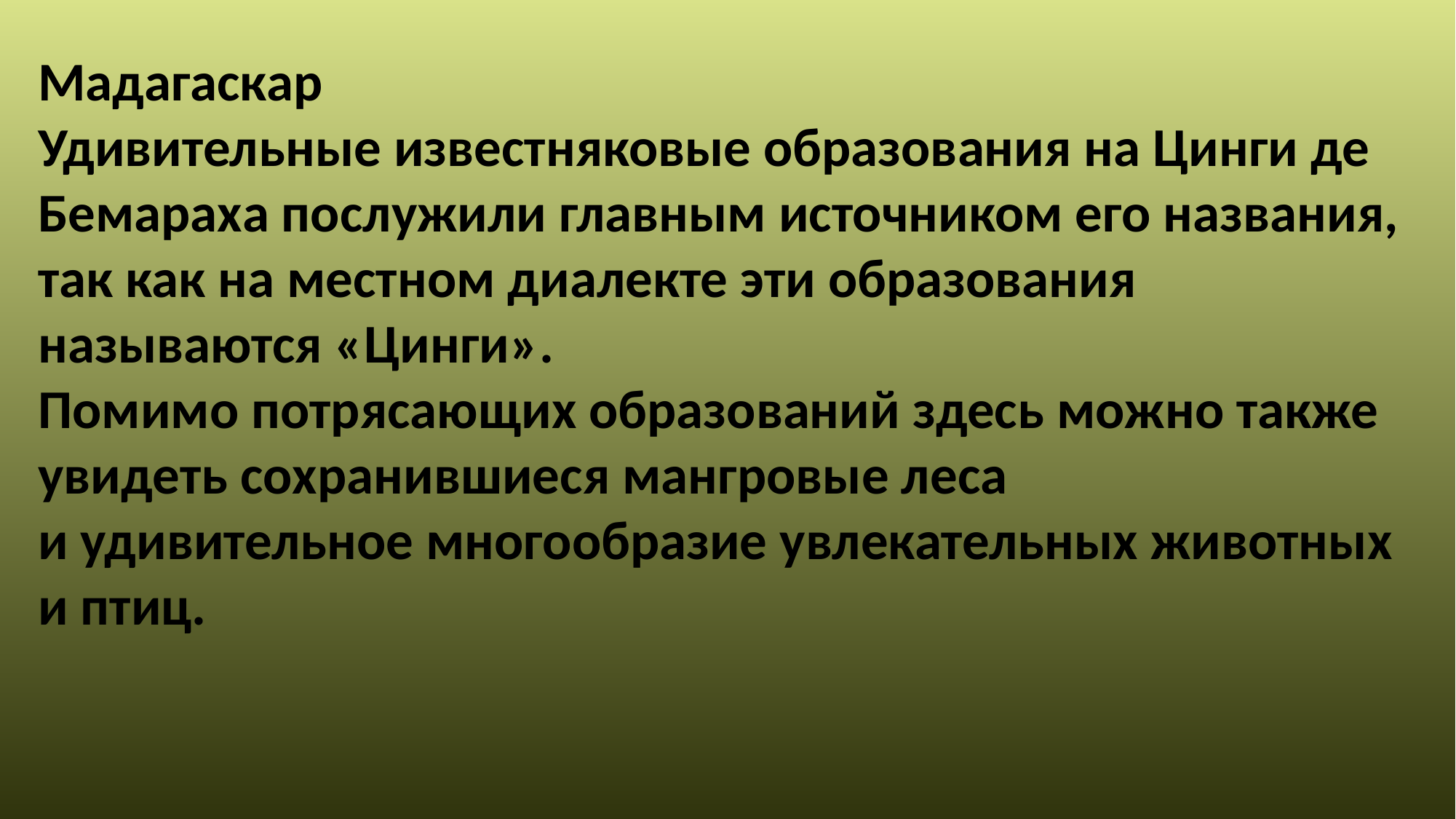

Мадагаскар
Удивительные известняковые образования на Цинги де Бемараха послужили главным источником его названия,
так как на местном диалекте эти образования называются «Цинги».
Помимо потрясающих образований здесь можно также увидеть сохранившиеся мангровые леса
и удивительное многообразие увлекательных животных и птиц.